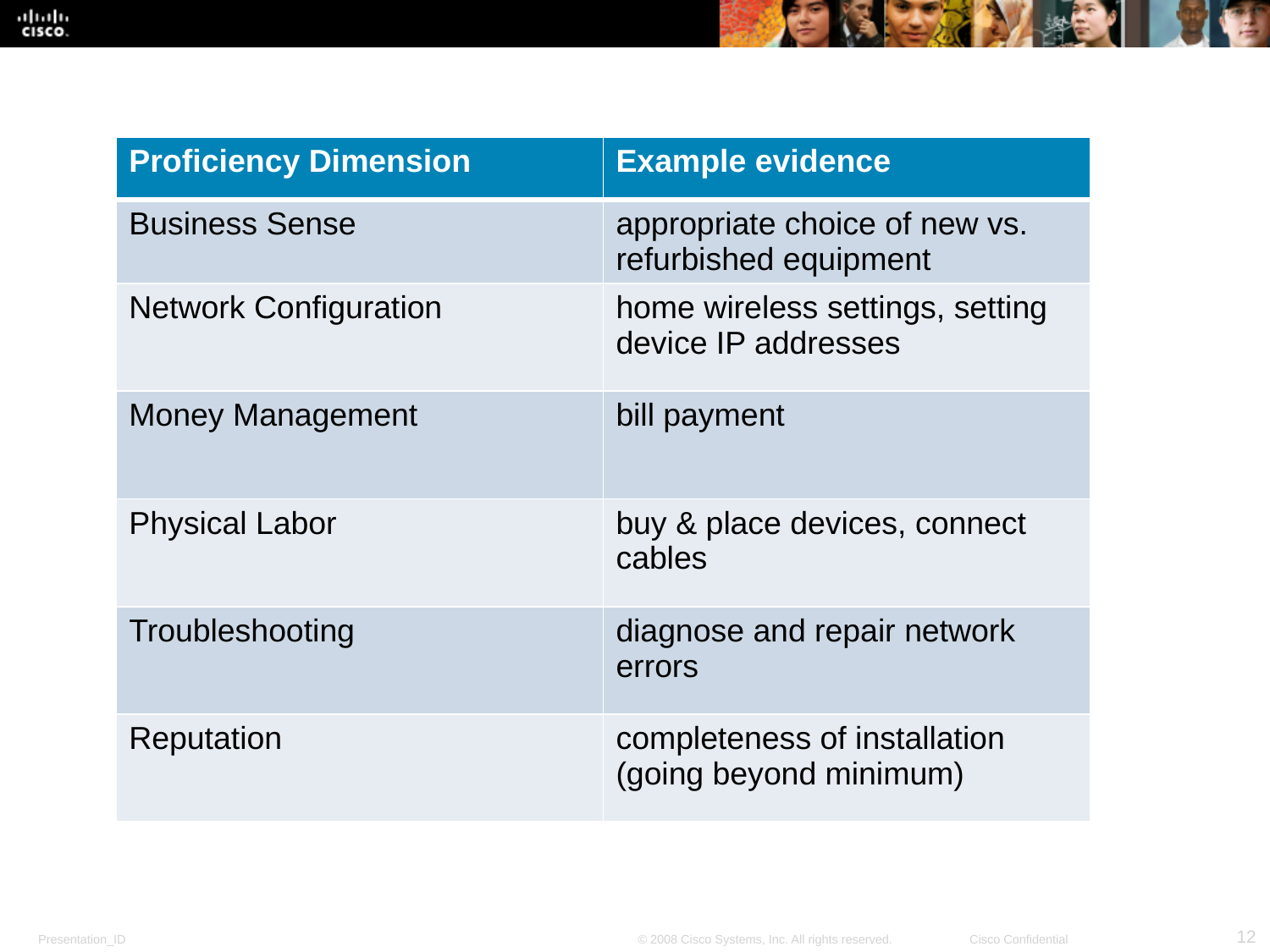

| Proficiency Dimension | Example evidence |
| --- | --- |
| Business Sense | appropriate choice of new vs. refurbished equipment |
| Network Configuration | home wireless settings, setting device IP addresses |
| Money Management | bill payment |
| Physical Labor | buy & place devices, connect cables |
| Troubleshooting | diagnose and repair network errors |
| Reputation | completeness of installation (going beyond minimum) |